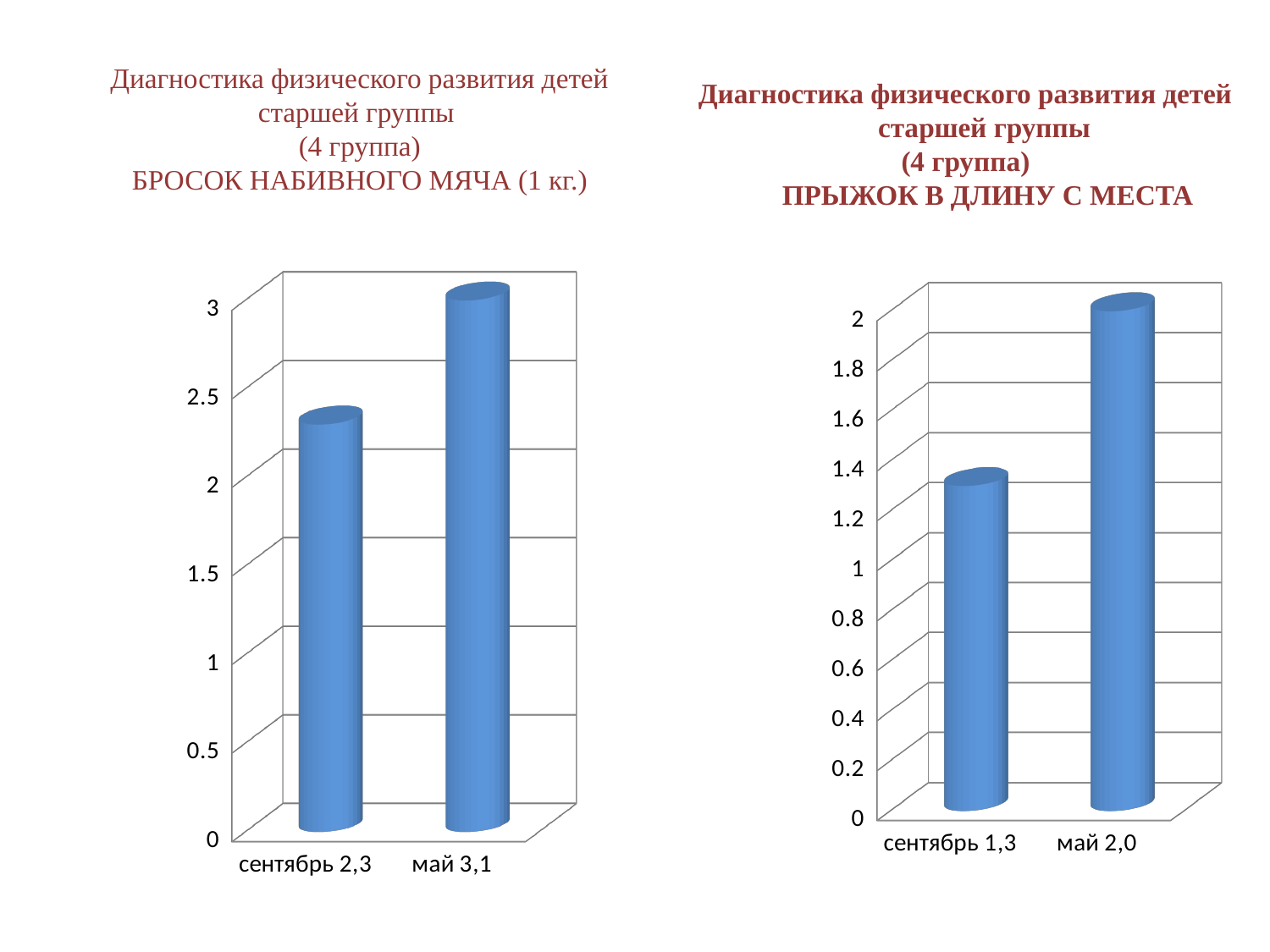

# Диагностика физического развития детей старшей группы (4 группа) БРОСОК НАБИВНОГО МЯЧА (1 кг.)
Диагностика физического развития детей старшей группы
(4 группа)
ПРЫЖОК В ДЛИНУ С МЕСТА

[unsupported chart]

[unsupported chart]